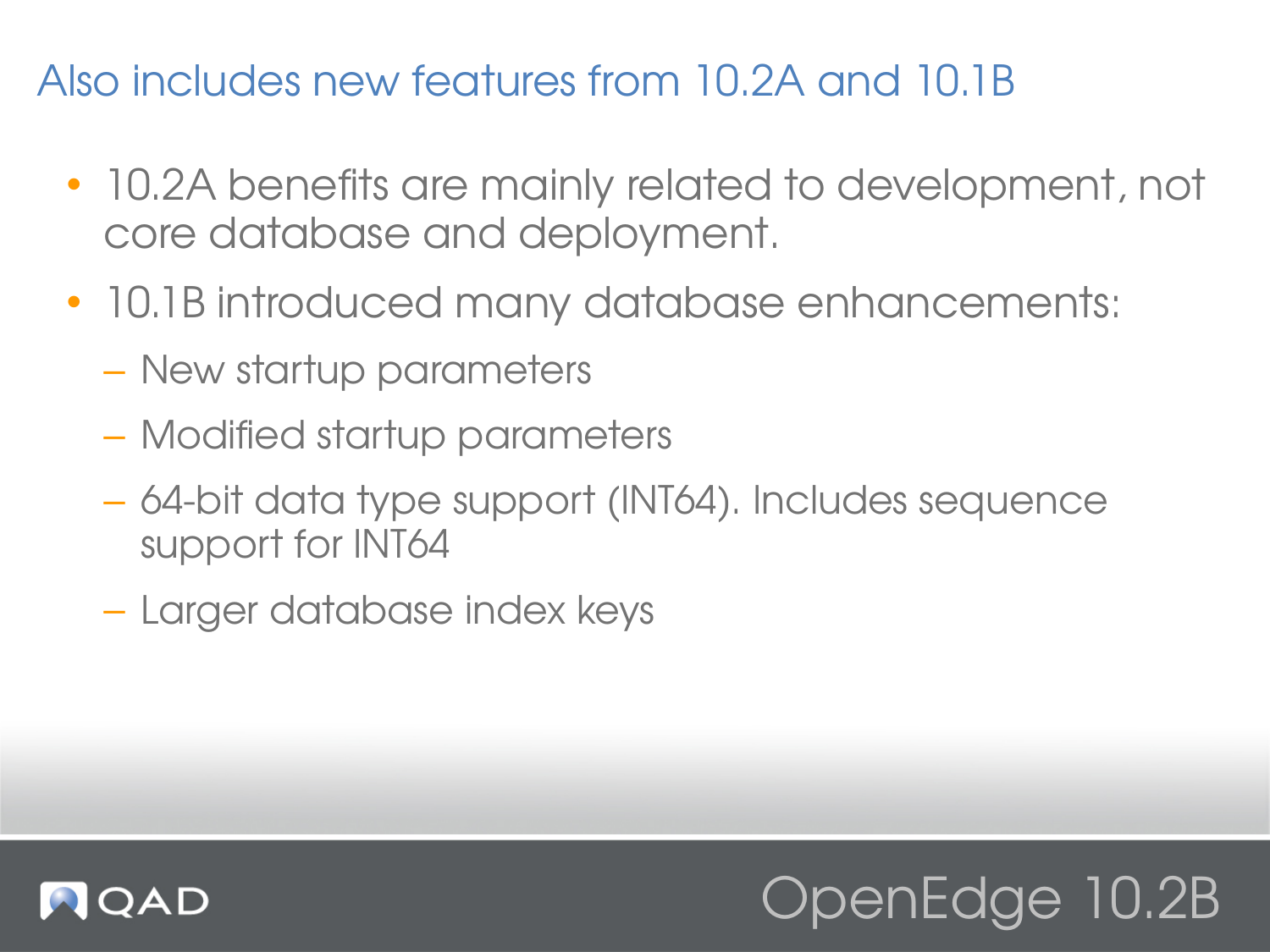

Also includes new features from 10.2A and 10.1B
10.2A benefits are mainly related to development, not core database and deployment.
10.1B introduced many database enhancements:
New startup parameters
Modified startup parameters
64-bit data type support (INT64). Includes sequence support for INT64
Larger database index keys

# OpenEdge 10.2B